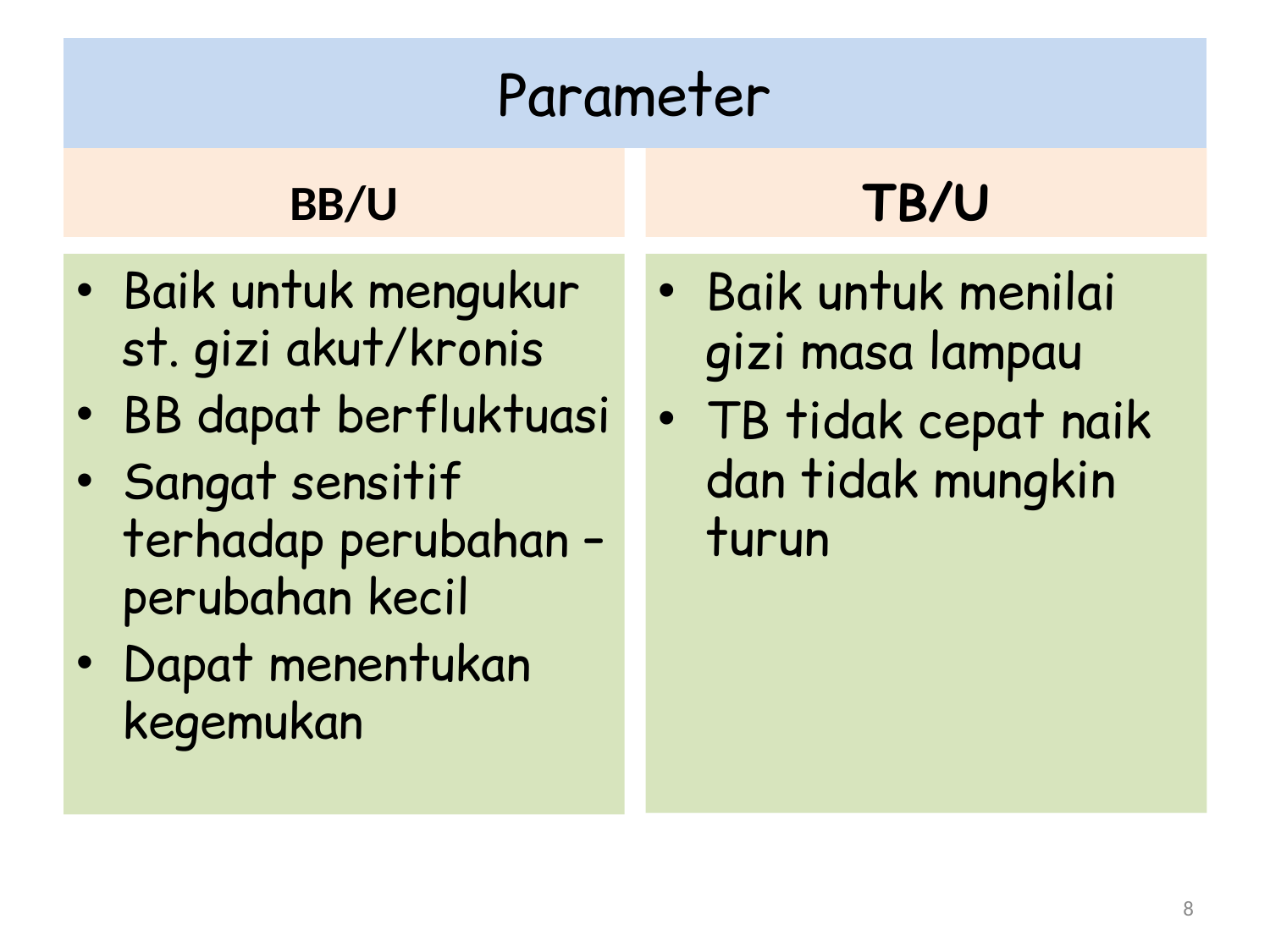

# Parameter
BB/U
TB/U
Baik untuk menilai gizi masa lampau
TB tidak cepat naik dan tidak mungkin turun
Baik untuk mengukur st. gizi akut/kronis
BB dapat berfluktuasi
Sangat sensitif terhadap perubahan –perubahan kecil
Dapat menentukan kegemukan
8